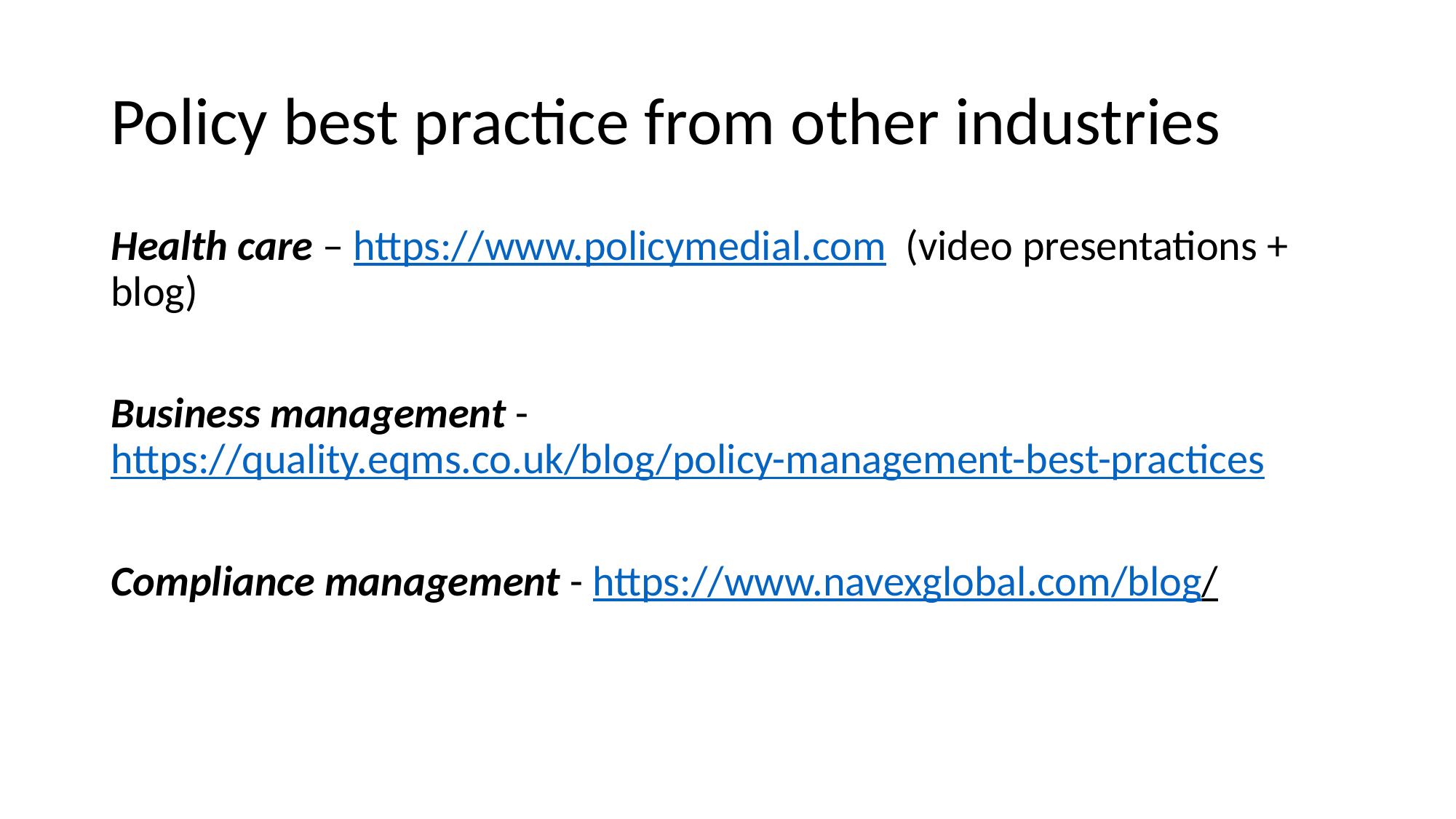

# Policy best practice from other industries
Health care – https://www.policymedial.com  (video presentations + blog)

Business management - https://quality.eqms.co.uk/blog/policy-management-best-practices

Compliance management - https://www.navexglobal.com/blog/